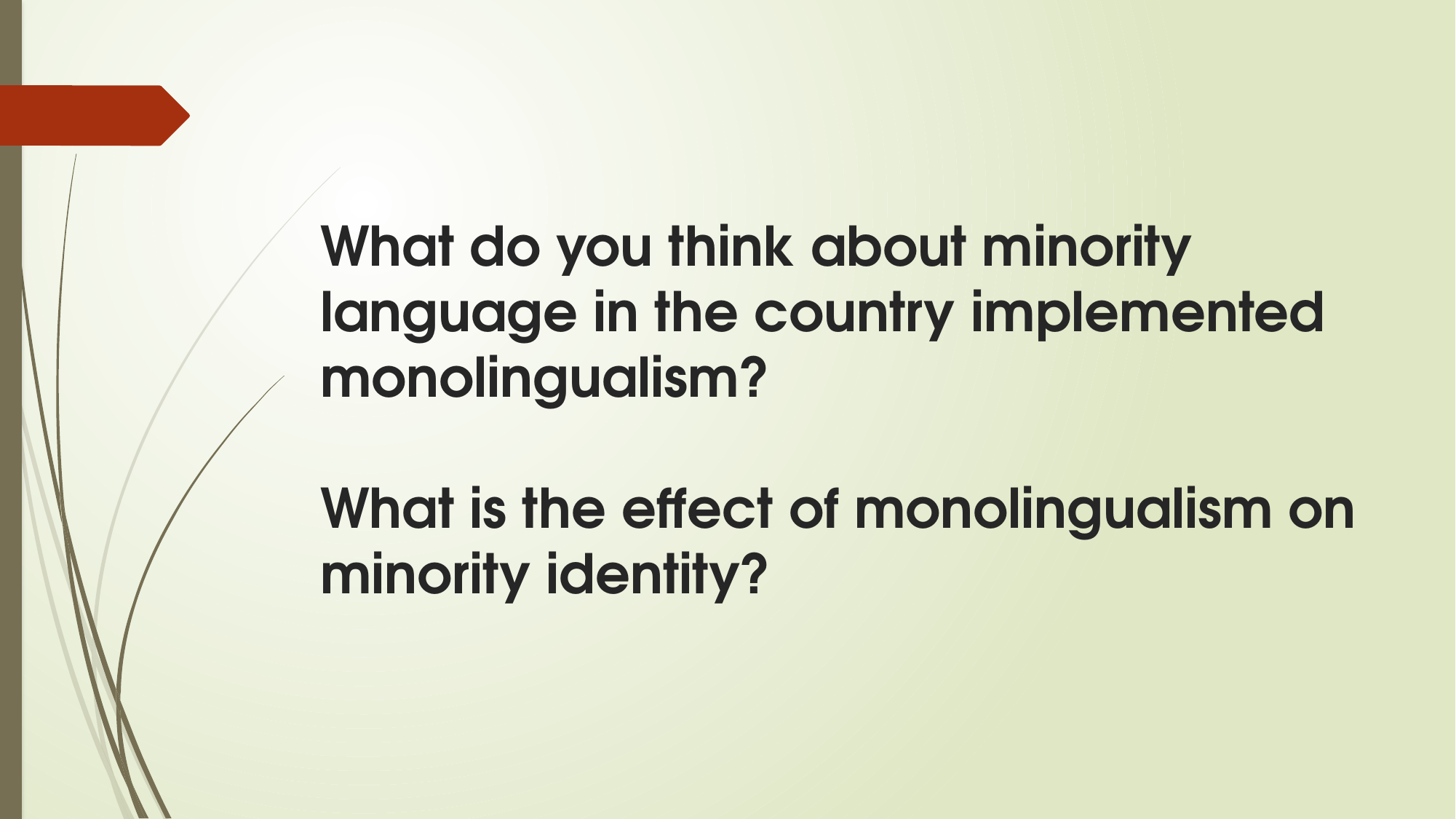

# What do you think about minority language in the country implemented monolingualism? What is the effect of monolingualism on minority identity?